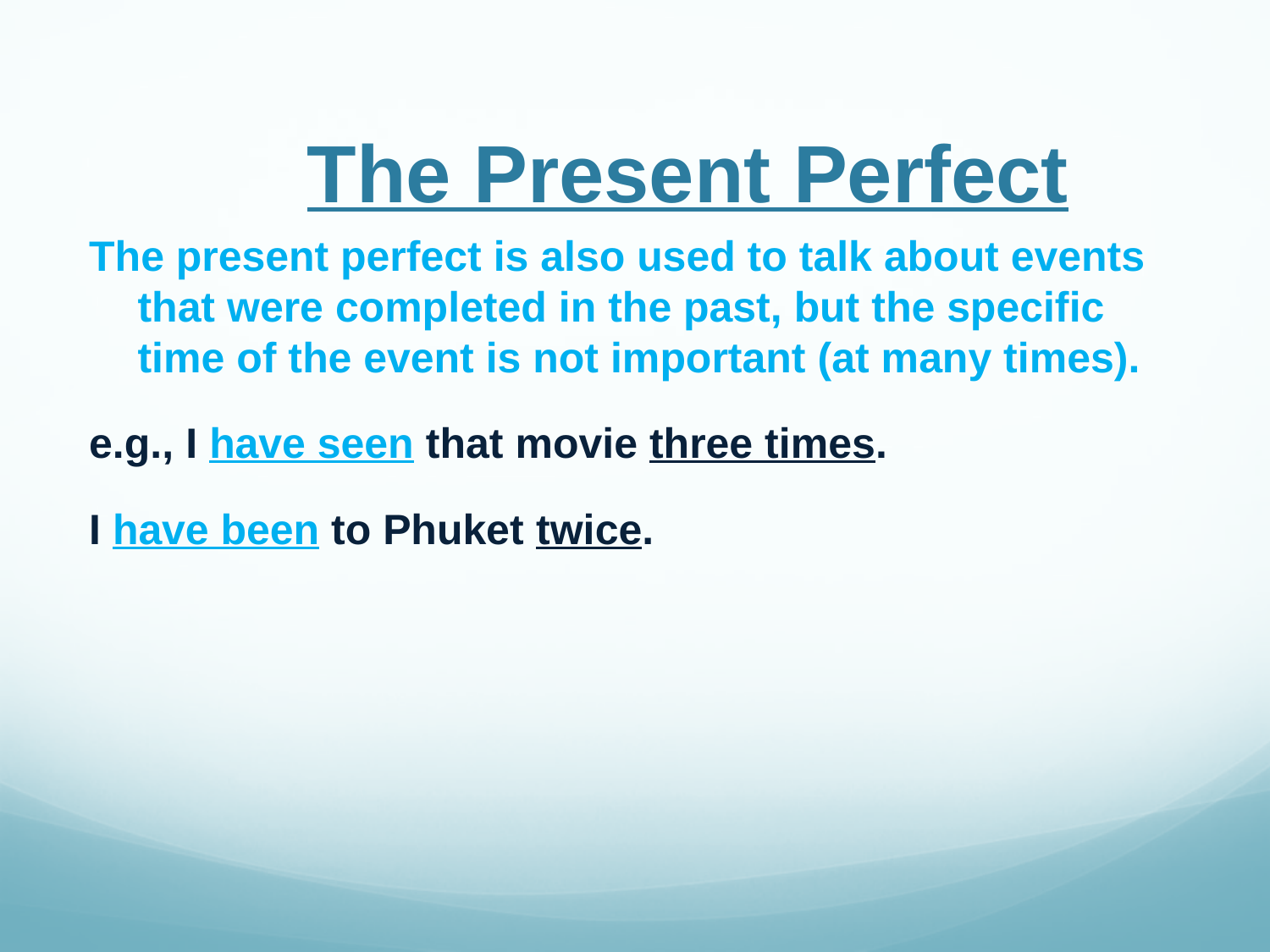

# The Present Perfect
The present perfect is also used to talk about events that were completed in the past, but the specific time of the event is not important (at many times).
e.g., I have seen that movie three times.
I have been to Phuket twice.